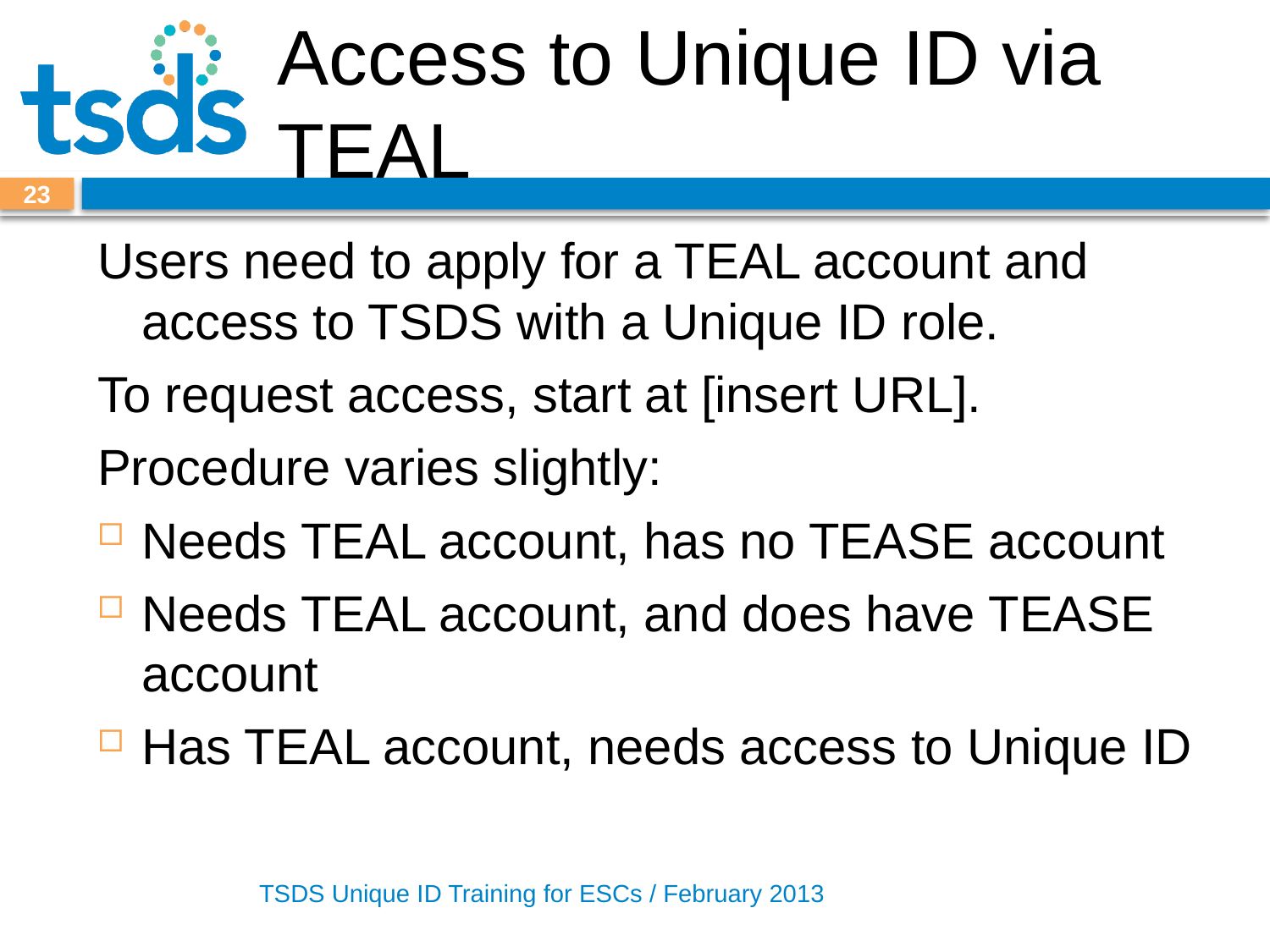

# Access to Unique ID via TEAL
23
Users need to apply for a TEAL account and access to TSDS with a Unique ID role.
To request access, start at [insert URL].
Procedure varies slightly:
Needs TEAL account, has no TEASE account
Needs TEAL account, and does have TEASE account
Has TEAL account, needs access to Unique ID
TSDS Unique ID Training for ESCs / February 2013